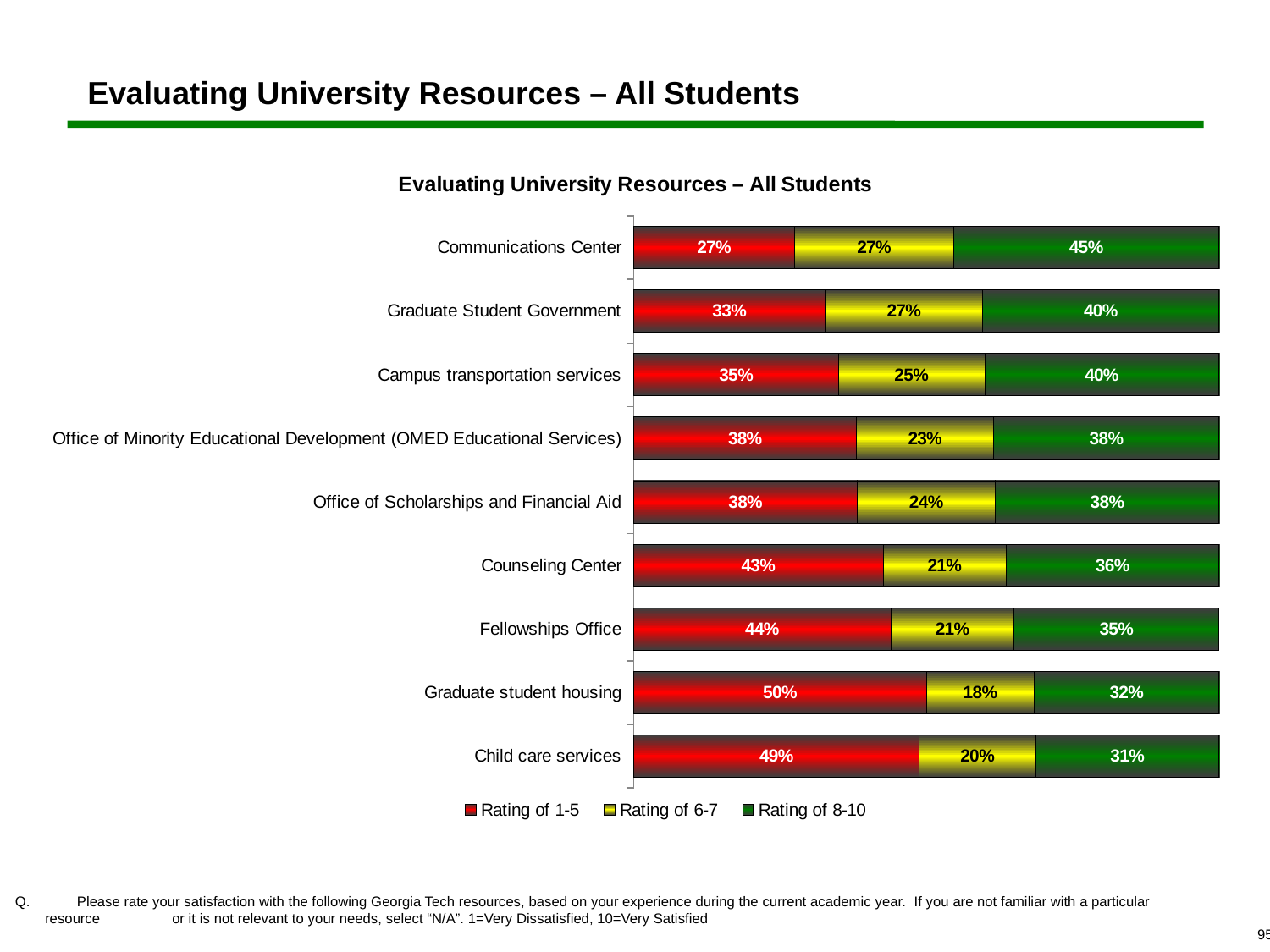

# Evaluating University Resources – All Students

### Chart: Evaluating University Resources – All Students

| Category | Rating of 1-5 | Rating of 6-7 | Rating of 8-10 |
|---|---|---|---|
| Communications Center | 0.2747875354107649 | 0.2719546742209632 | 0.45325779036827196 |
| Graduate Student Government | 0.32741617357001973 | 0.2682445759368836 | 0.40433925049309666 |
| Campus transportation services | 0.34977578475336324 | 0.25 | 0.40022421524663676 |
| Office of Minority Educational Development (OMED Educational Services) | 0.3807531380753138 | 0.23430962343096234 | 0.38493723849372385 |
| Office of Scholarships and Financial Aid | 0.3818565400843882 | 0.23628691983122363 | 0.3818565400843882 |
| Counseling Center | 0.4263392857142857 | 0.20982142857142858 | 0.3638392857142857 |
| Fellowships Office | 0.4391691394658754 | 0.21068249258160238 | 0.35014836795252224 |
| Graduate student housing | 0.5 | 0.18446601941747573 | 0.3155339805825243 |
| Child care services | 0.4879518072289157 | 0.19879518072289157 | 0.3132530120481928 |
 	Please rate your satisfaction with the following Georgia Tech resources, based on your experience during the current academic year.  If you are not familiar with a particular resource 	or it is not relevant to your needs, select “N/A”. 1=Very Dissatisfied, 10=Very Satisfied